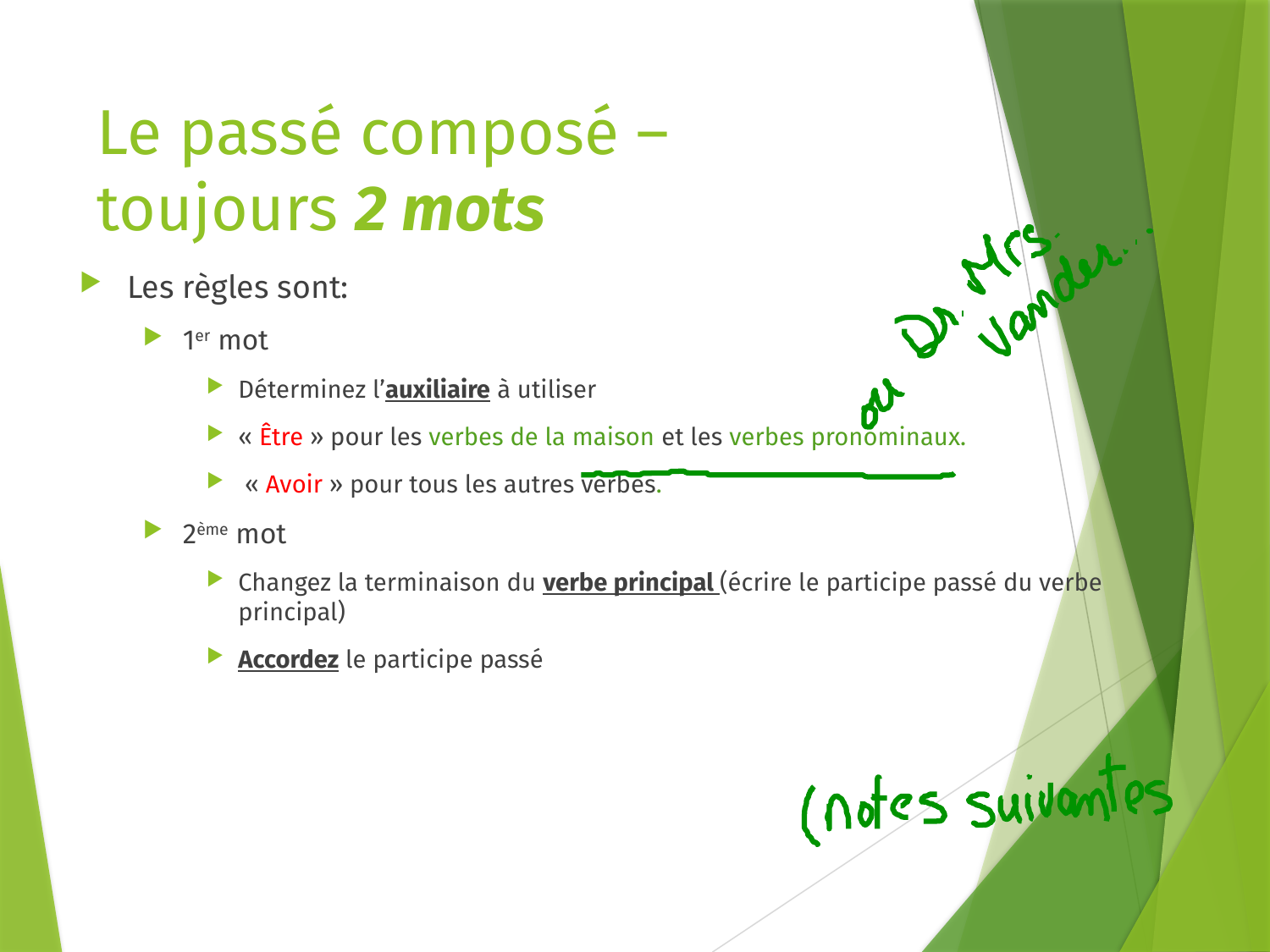

# Le passé composé – toujours 2 mots

Les règles sont:
1er mot
Déterminez l’auxiliaire à utiliser
« Être » pour les verbes de la maison et les verbes pronominaux.
 « Avoir » pour tous les autres verbes.
2ème mot
Changez la terminaison du verbe principal (écrire le participe passé du verbe principal)
Accordez le participe passé